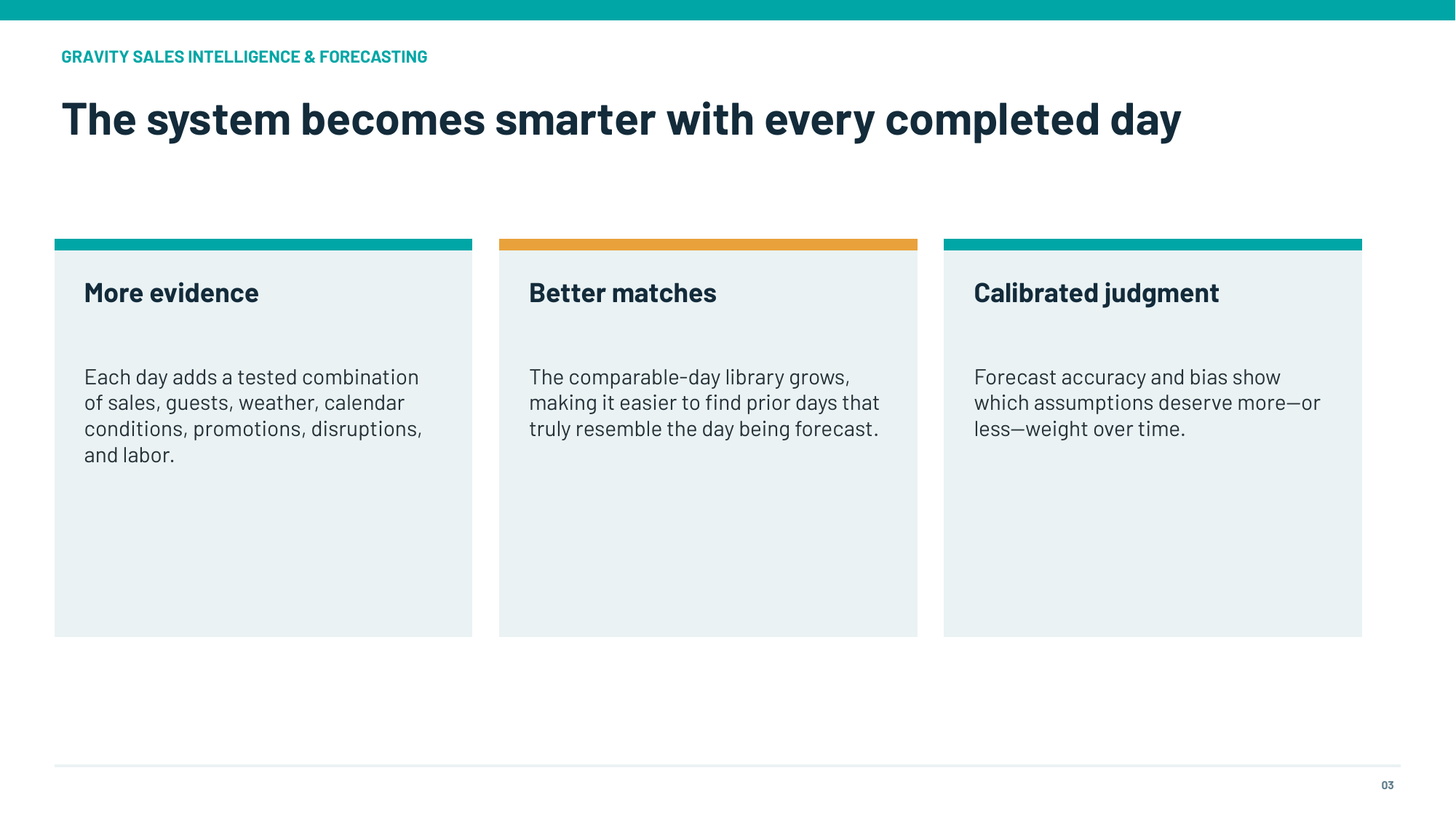

GRAVITY SALES INTELLIGENCE & FORECASTING
The system becomes smarter with every completed day

More evidence
Better matches
Calibrated judgment
Each day adds a tested combination of sales, guests, weather, calendar conditions, promotions, disruptions, and labor.
The comparable-day library grows, making it easier to find prior days that truly resemble the day being forecast.
Forecast accuracy and bias show which assumptions deserve more—or less—weight over time.

03